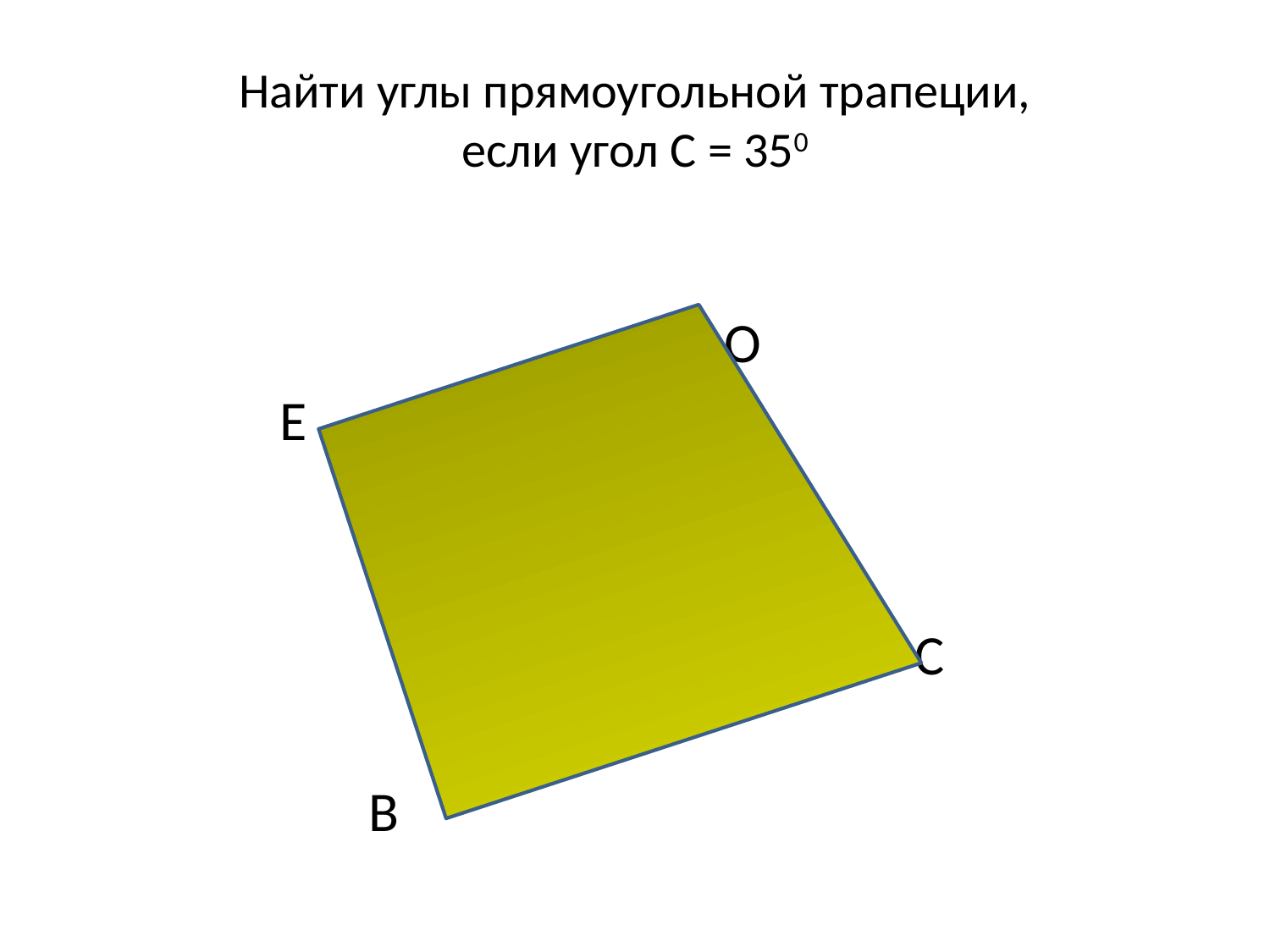

# Найти углы прямоугольной трапеции, если угол С = 350

                                                   О
                Е

                                                                  С

                       В